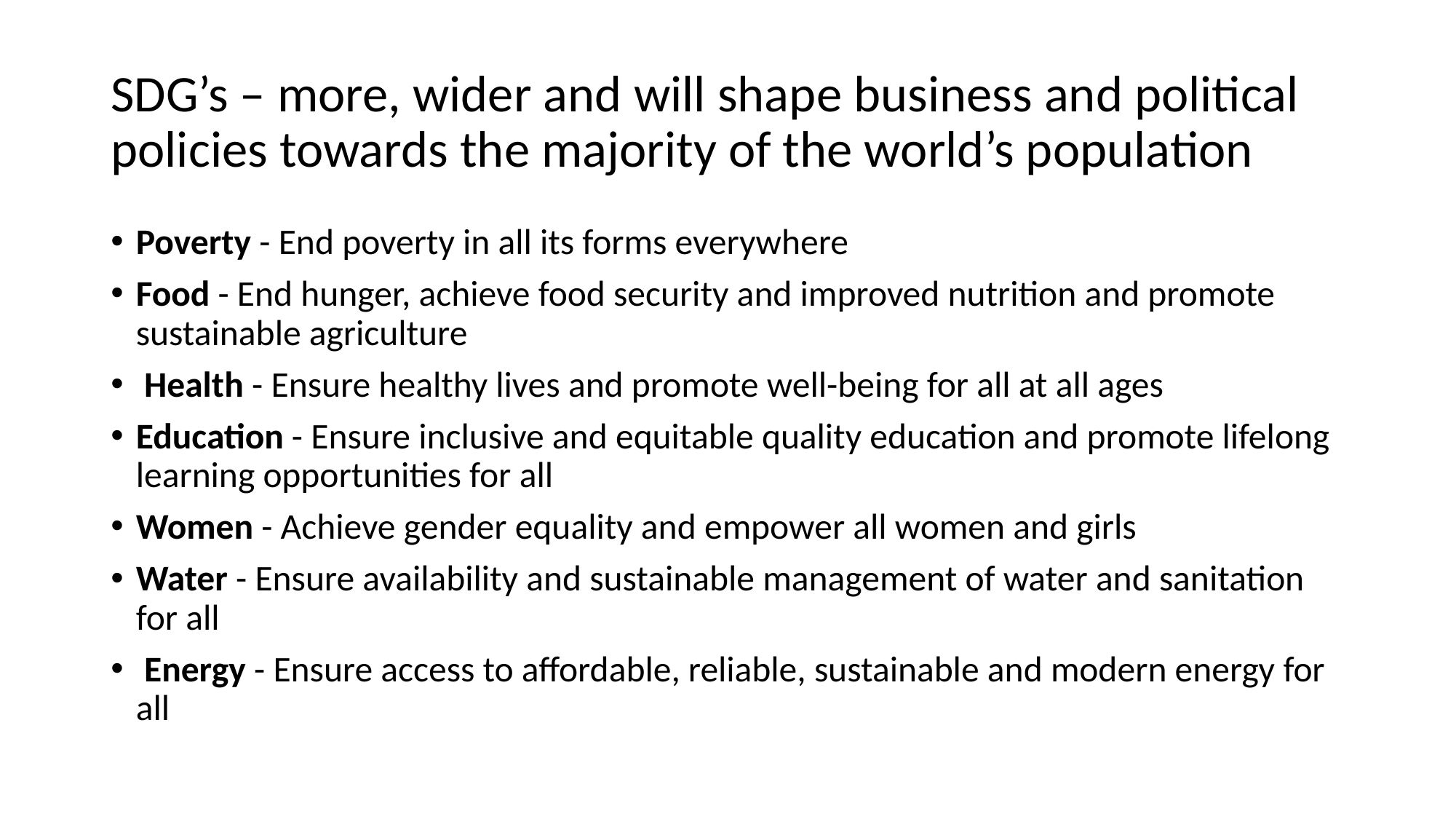

# SDG’s – more, wider and will shape business and political policies towards the majority of the world’s population
Poverty - End poverty in all its forms everywhere
Food - End hunger, achieve food security and improved nutrition and promote sustainable agriculture
 Health - Ensure healthy lives and promote well-being for all at all ages
Education - Ensure inclusive and equitable quality education and promote lifelong learning opportunities for all
Women - Achieve gender equality and empower all women and girls
Water - Ensure availability and sustainable management of water and sanitation for all
 Energy - Ensure access to affordable, reliable, sustainable and modern energy for all